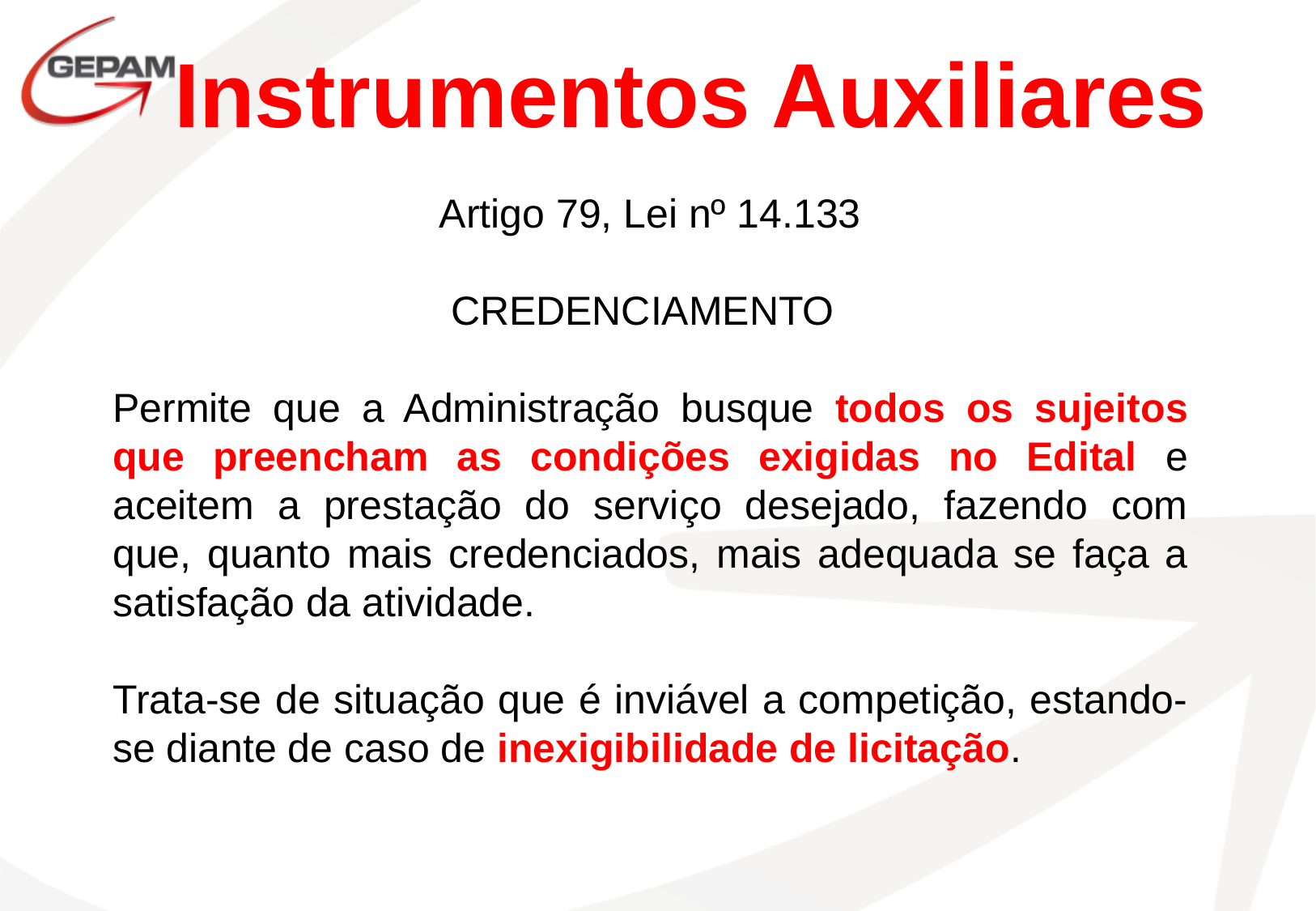

# Instrumentos Auxiliares
Artigo 79, Lei nº 14.133

CREDENCIAMENTO

Permite que a Administração busque todos os sujeitos que preencham as condições exigidas no Edital e aceitem a prestação do serviço desejado, fazendo com que, quanto mais credenciados, mais adequada se faça a satisfação da atividade.

Trata-se de situação que é inviável a competição, estando-se diante de caso de inexigibilidade de licitação.